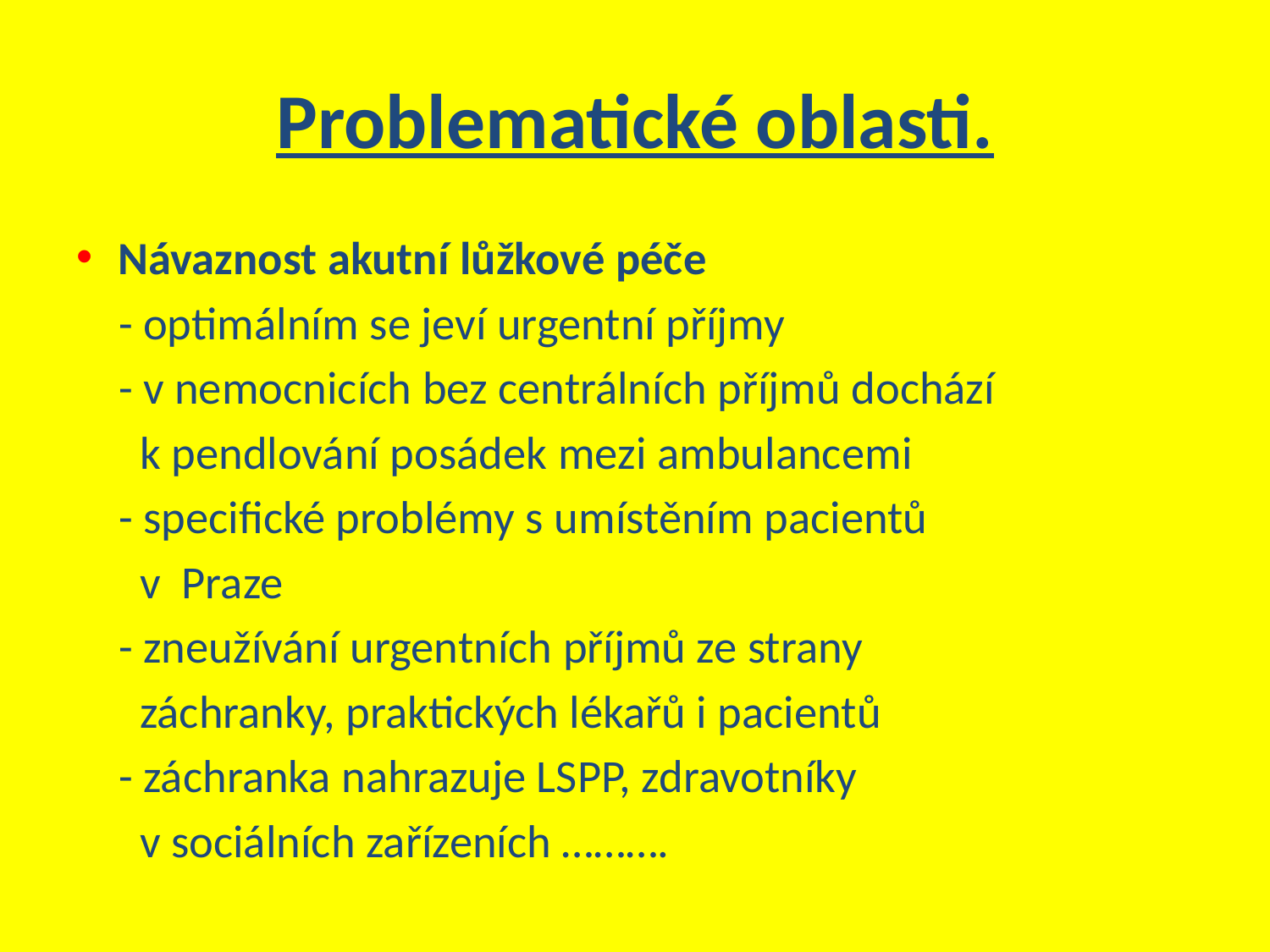

# Problematické oblasti.
Návaznost akutní lůžkové péče
    - optimálním se jeví urgentní příjmy
    - v nemocnicích bez centrálních příjmů dochází
      k pendlování posádek mezi ambulancemi
    - specifické problémy s umístěním pacientů
      v  Praze
    - zneužívání urgentních příjmů ze strany
      záchranky, praktických lékařů i pacientů
    - záchranka nahrazuje LSPP, zdravotníky
      v sociálních zařízeních ……….